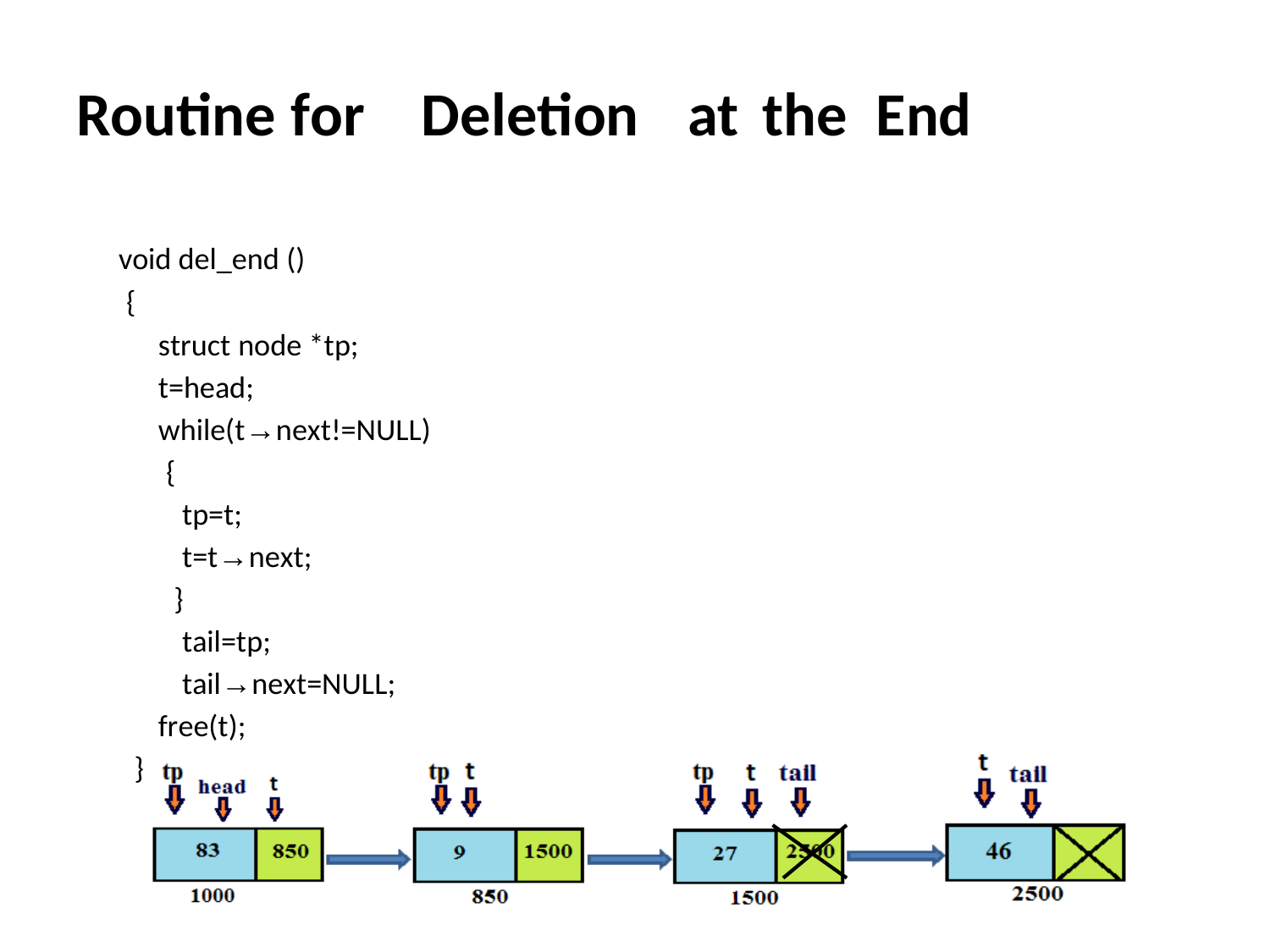

Routine for
Deletion
at
the
End
void del_end ()
{
struct node *tp;
t=head;
while(t→next!=NULL)
{
tp=t;
t=t→next;
}
tail=tp;
tail→next=NULL;
free(t);
}